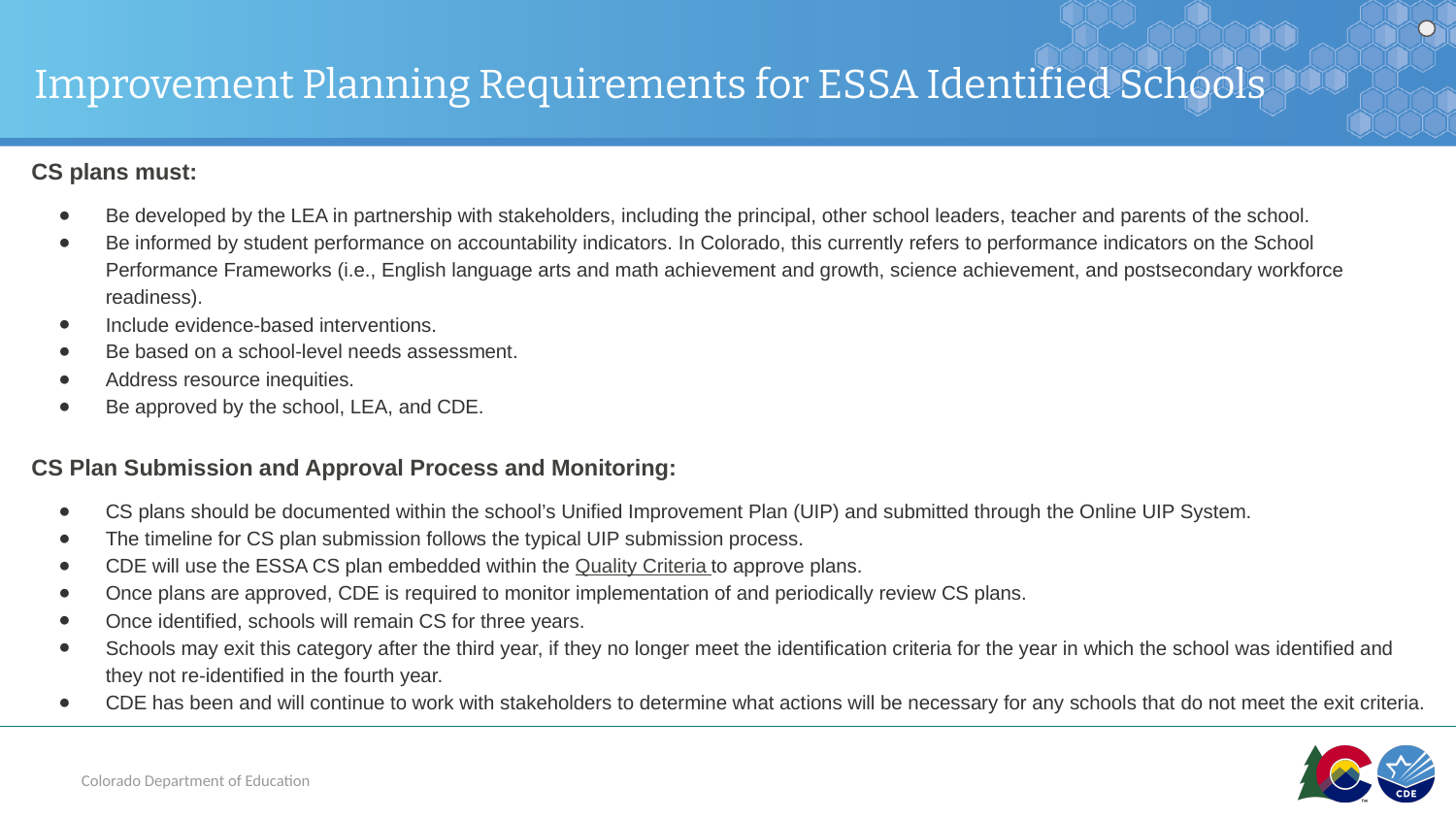

# Improvement Planning Requirements for ESSA Identified Schools
CS plans must:
Be developed by the LEA in partnership with stakeholders, including the principal, other school leaders, teacher and parents of the school.
Be informed by student performance on accountability indicators. In Colorado, this currently refers to performance indicators on the School Performance Frameworks (i.e., English language arts and math achievement and growth, science achievement, and postsecondary workforce readiness).
Include evidence-based interventions.
Be based on a school-level needs assessment.
Address resource inequities.
Be approved by the school, LEA, and CDE.
CS Plan Submission and Approval Process and Monitoring:
CS plans should be documented within the school’s Unified Improvement Plan (UIP) and submitted through the Online UIP System.
The timeline for CS plan submission follows the typical UIP submission process.
CDE will use the ESSA CS plan embedded within the Quality Criteria to approve plans.
Once plans are approved, CDE is required to monitor implementation of and periodically review CS plans.
Once identified, schools will remain CS for three years.
Schools may exit this category after the third year, if they no longer meet the identification criteria for the year in which the school was identified and they not re-identified in the fourth year.
CDE has been and will continue to work with stakeholders to determine what actions will be necessary for any schools that do not meet the exit criteria.